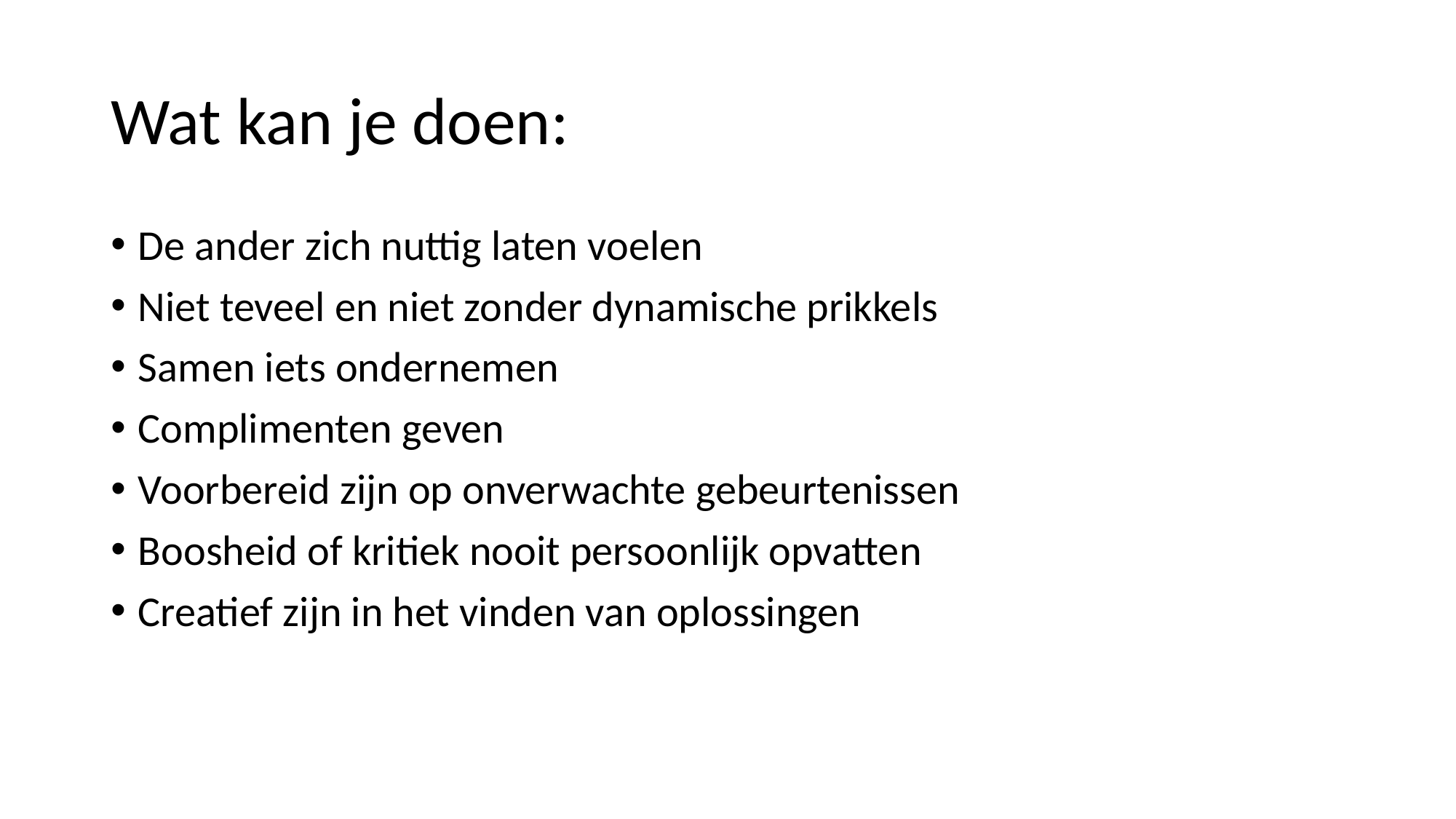

# Wat kan je doen:
De ander zich nuttig laten voelen
Niet teveel en niet zonder dynamische prikkels
Samen iets ondernemen
Complimenten geven
Voorbereid zijn op onverwachte gebeurtenissen
Boosheid of kritiek nooit persoonlijk opvatten
Creatief zijn in het vinden van oplossingen